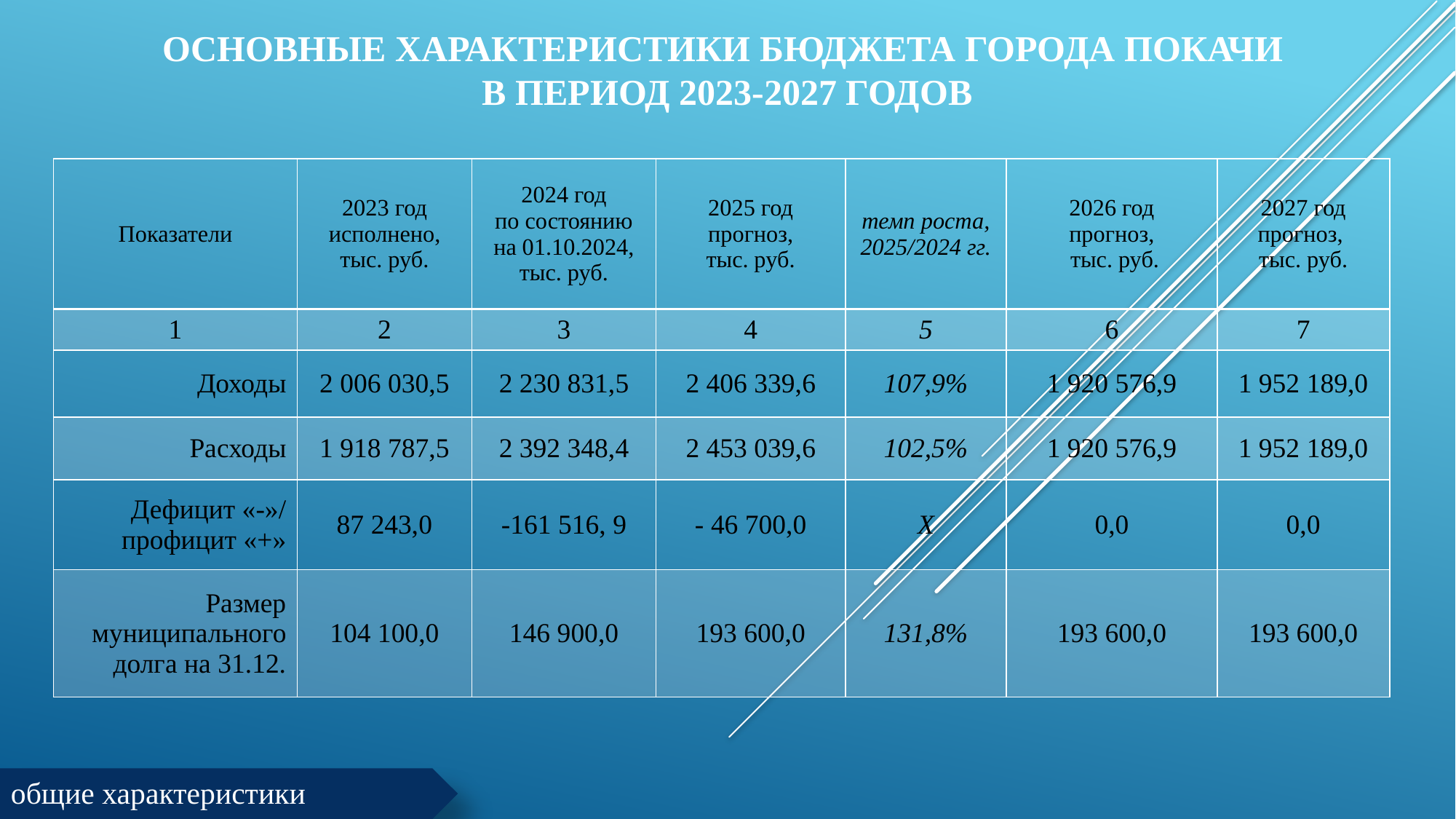

# Основные характеристики бюджета города Покачи в период 2023-2027 годов
| Показатели | 2023 год исполнено, тыс. руб. | 2024 год по состоянию на 01.10.2024, тыс. руб. | 2025 год прогноз, тыс. руб. | темп роста, 2025/2024 гг. | 2026 год прогноз, тыс. руб. | 2027 год прогноз, тыс. руб. |
| --- | --- | --- | --- | --- | --- | --- |
| 1 | 2 | 3 | 4 | 5 | 6 | 7 |
| Доходы | 2 006 030,5 | 2 230 831,5 | 2 406 339,6 | 107,9% | 1 920 576,9 | 1 952 189,0 |
| Расходы | 1 918 787,5 | 2 392 348,4 | 2 453 039,6 | 102,5% | 1 920 576,9 | 1 952 189,0 |
| Дефицит «-»/ профицит «+» | 87 243,0 | -161 516, 9 | - 46 700,0 | Х | 0,0 | 0,0 |
| Размер муниципального долга на 31.12. | 104 100,0 | 146 900,0 | 193 600,0 | 131,8% | 193 600,0 | 193 600,0 |

общие характеристики